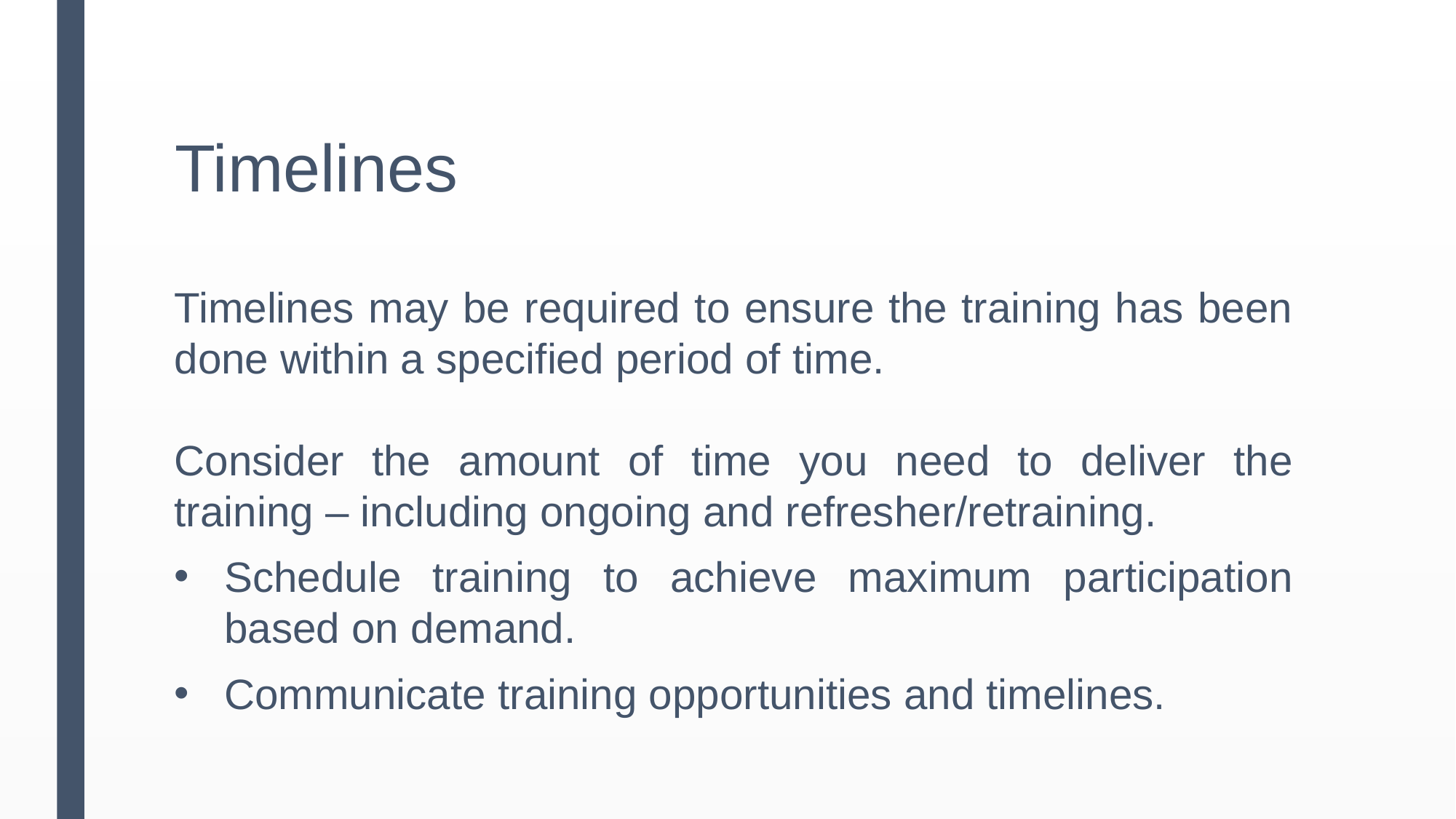

# Timelines
Timelines may be required to ensure the training has been done within a specified period of time.

Consider the amount of time you need to deliver the training – including ongoing and refresher/retraining.
Schedule training to achieve maximum participation based on demand.
Communicate training opportunities and timelines.